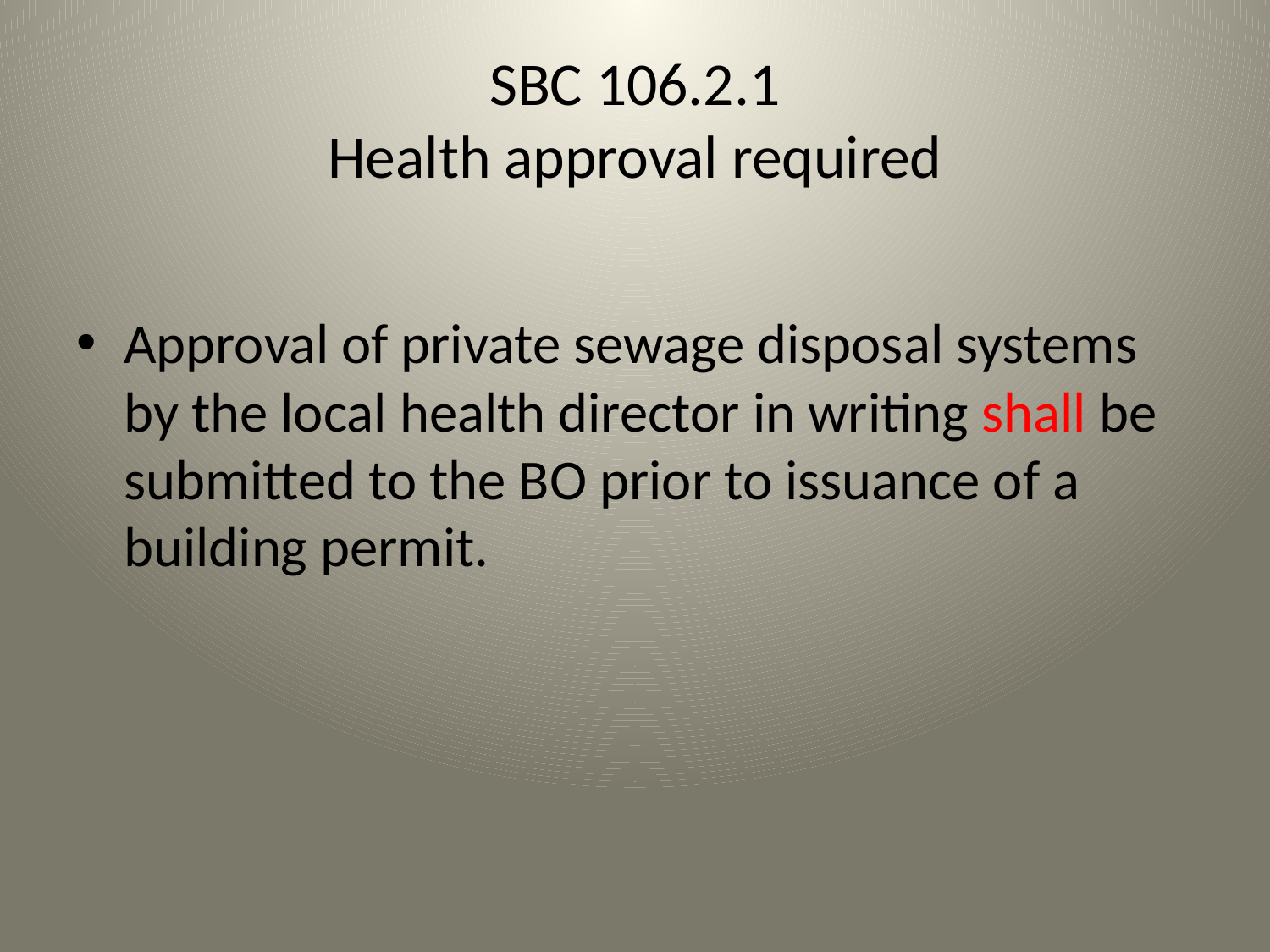

# SBC 106.2.1 Health approval required

Approval of private sewage disposal systems by the local health director in writing shall be submitted to the BO prior to issuance of a building permit.